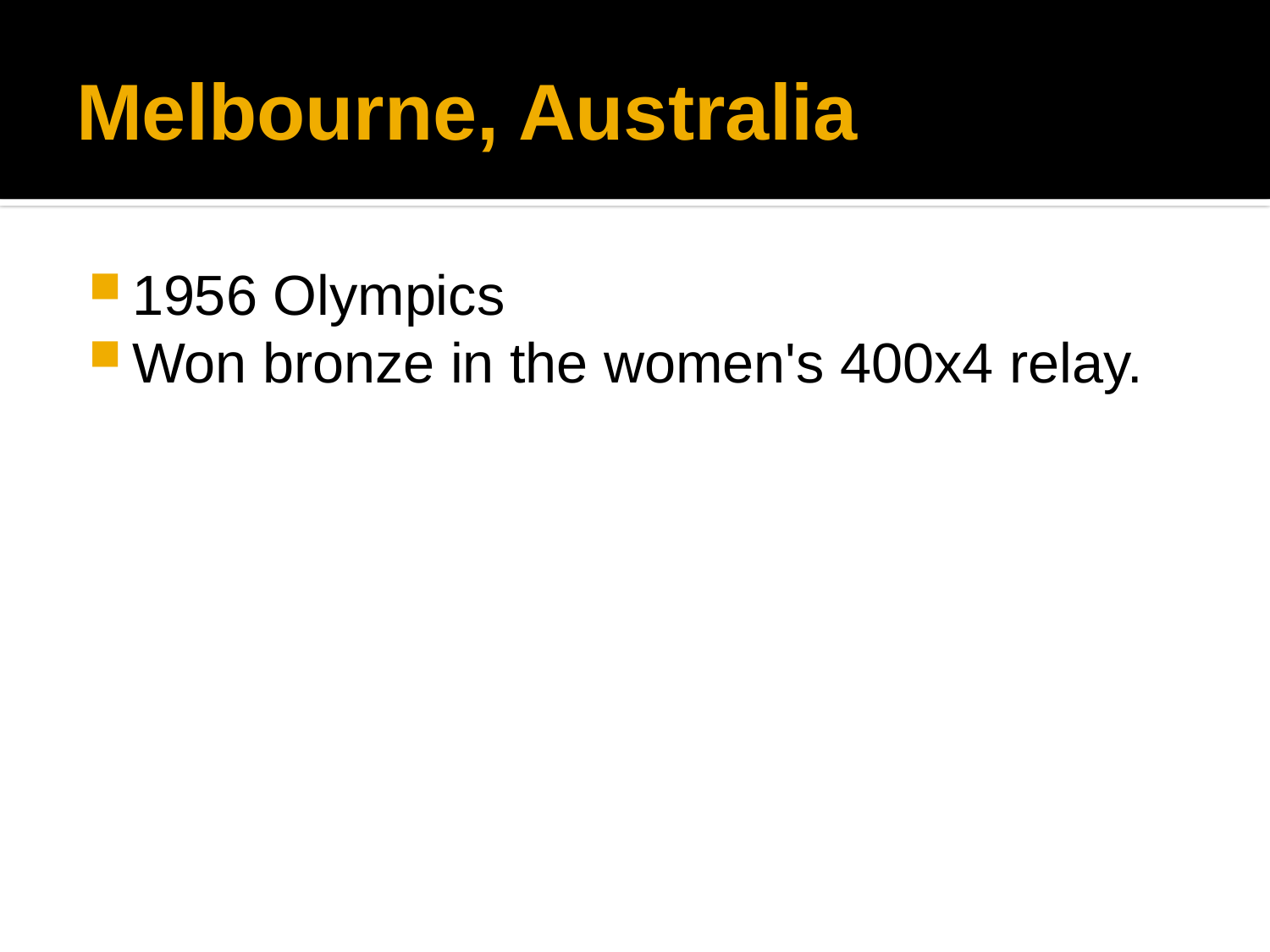

# Melbourne, Australia
1956 Olympics
Won bronze in the women's 400x4 relay.